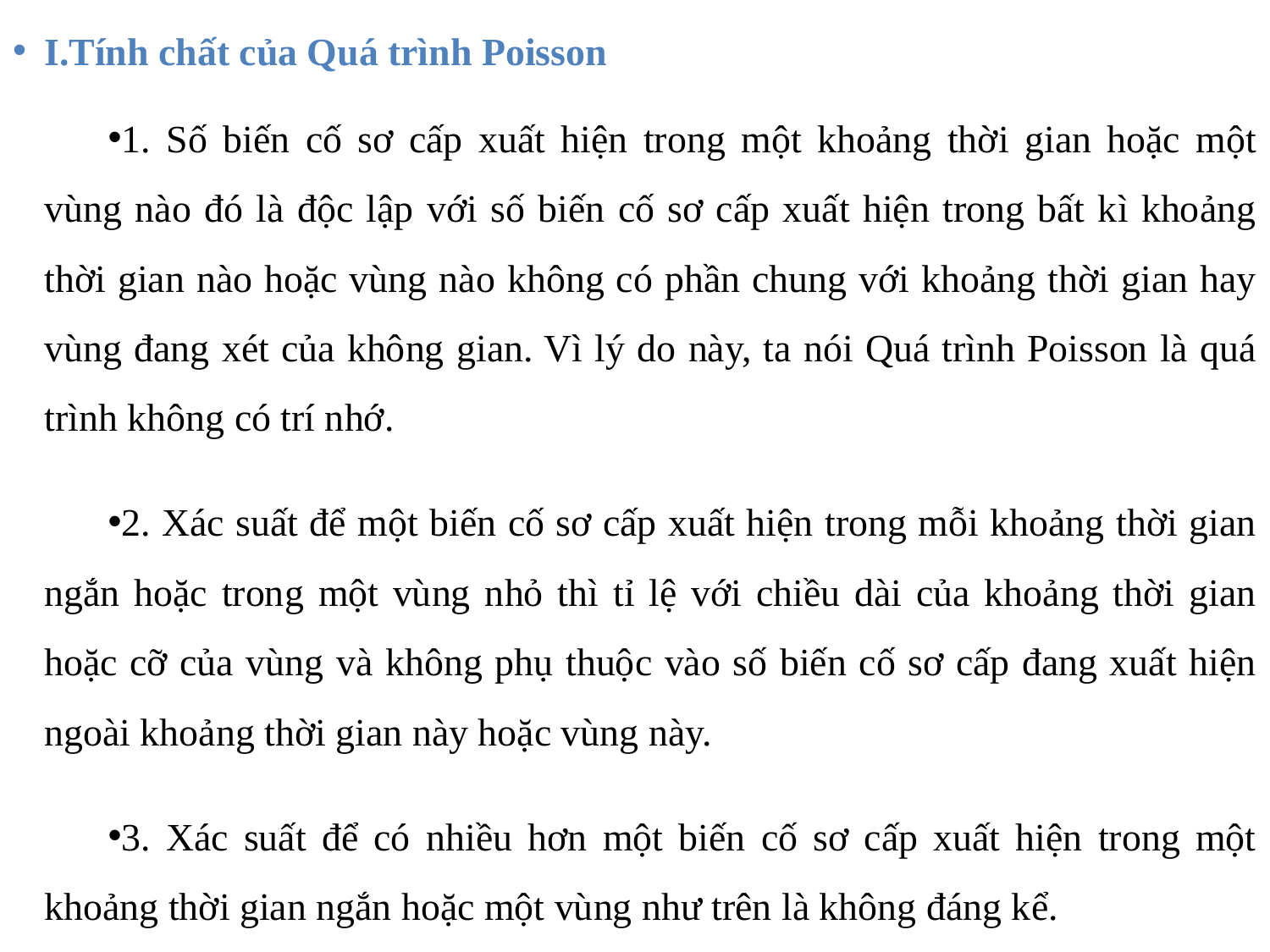

I.Tính chất của Quá trình Poisson
1. Số biến cố sơ cấp xuất hiện trong một khoảng thời gian hoặc một vùng nào đó là độc lập với số biến cố sơ cấp xuất hiện trong bất kì khoảng thời gian nào hoặc vùng nào không có phần chung với khoảng thời gian hay vùng đang xét của không gian. Vì lý do này, ta nói Quá trình Poisson là quá trình không có trí nhớ.
2. Xác suất để một biến cố sơ cấp xuất hiện trong mỗi khoảng thời gian ngắn hoặc trong một vùng nhỏ thì tỉ lệ với chiều dài của khoảng thời gian hoặc cỡ của vùng và không phụ thuộc vào số biến cố sơ cấp đang xuất hiện ngoài khoảng thời gian này hoặc vùng này.
3. Xác suất để có nhiều hơn một biến cố sơ cấp xuất hiện trong một khoảng thời gian ngắn hoặc một vùng như trên là không đáng kể.